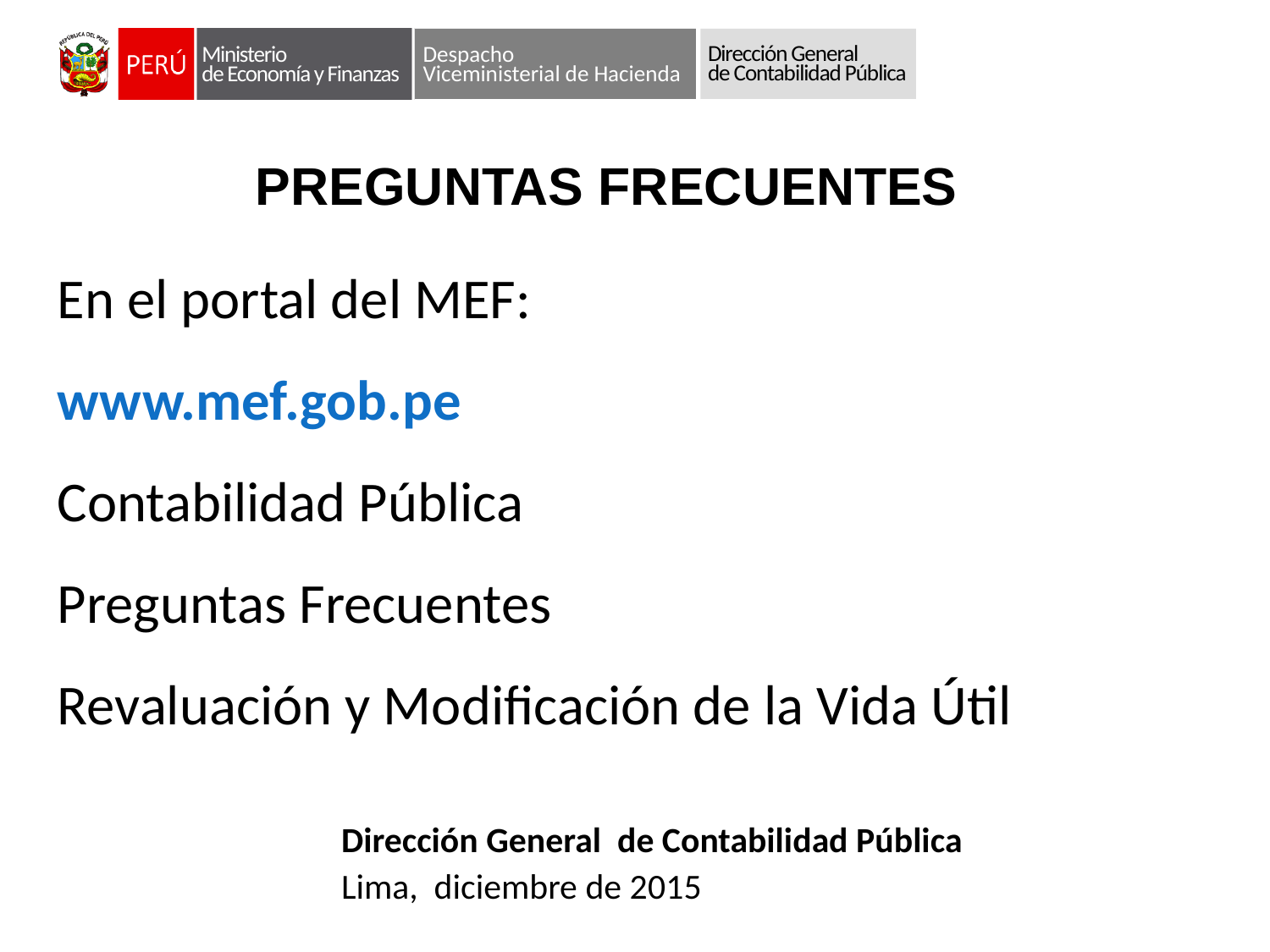

PREGUNTAS FRECUENTES
En el portal del MEF:
www.mef.gob.pe
Contabilidad Pública
Preguntas Frecuentes
Revaluación y Modificación de la Vida Útil

Dirección General  de Contabilidad Pública
Lima,  diciembre de 2015